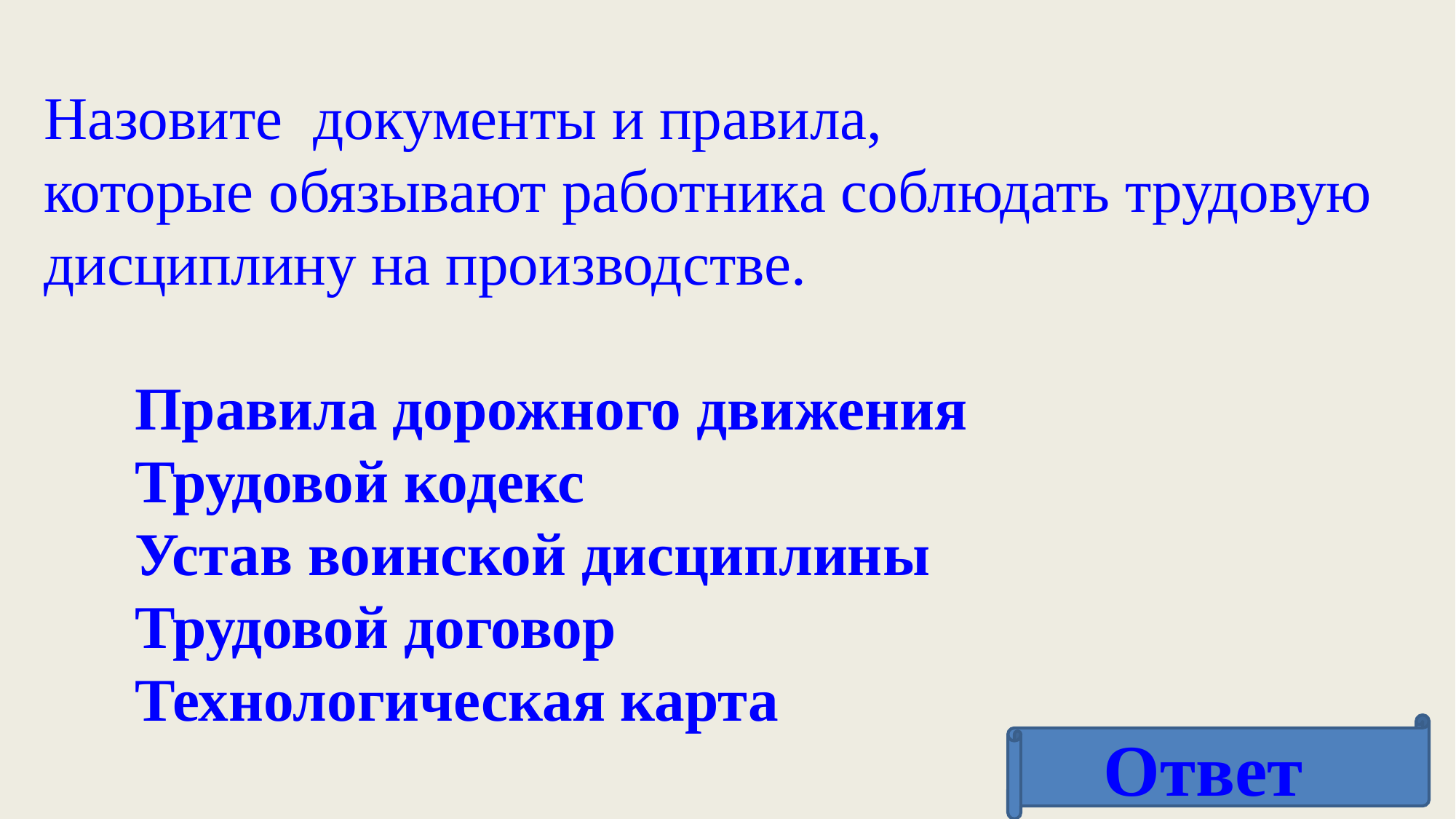

Назовите  документы и правила, которые обязывают работника соблюдать трудовую дисциплину на производстве.

      Правила дорожного движения
      Трудовой кодекс
      Устав воинской дисциплины
      Трудовой договор
      Технологическая карта
Ответ